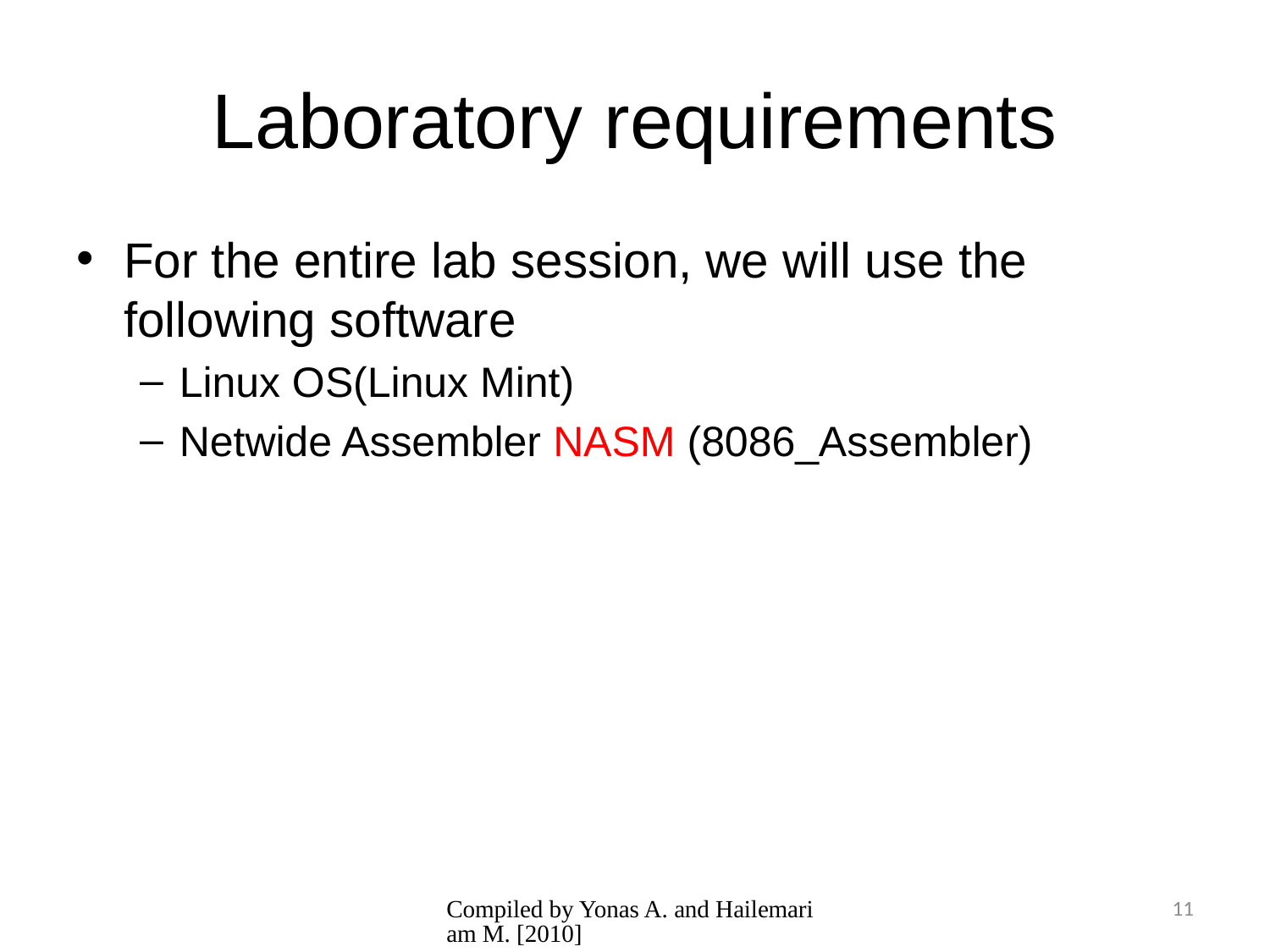

# Laboratory requirements
For the entire lab session, we will use the following software
Linux OS(Linux Mint)
Netwide Assembler NASM (8086_Assembler)
Compiled by Yonas A. and Hailemariam M. [2010]
11